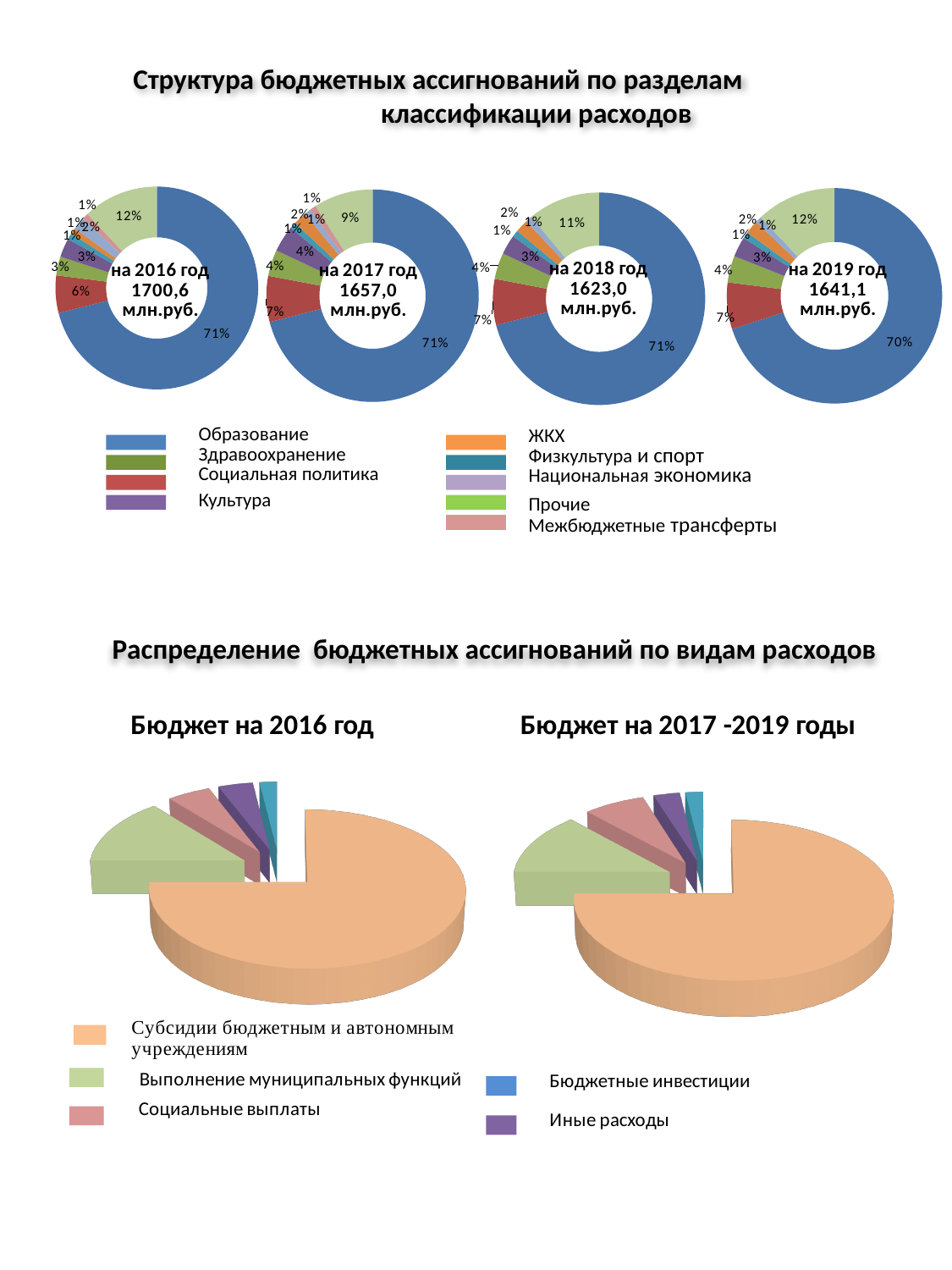

### Chart: на 2018 год
1623,0
млн.руб.

| Category | на 2018 год |
|---|---|
| образование - 70,9% | 0.7100000000000001 |
| социальная политика - 5,7% | 0.07000000000000002 |
| здравоохранение - 2,5% | 0.04000000000000001 |
| культура - 1,9% | 0.030000000000000002 |
| физкультура - 1,9% | 0.010000000000000002 |
| ЖКХ - 3,4% | 0.020000000000000004 |
| национальная экономика - 1,3% | 0.010000000000000002 |
| межбюджетные трансферты - 0,7% | 0.0 |
| прочие вопросы - 11,7% | 0.11 |
Структура бюджетных ассигнований по разделам                                 классификации расходов

### Chart: на 2017 год
1657,0
млн.руб.

| Category | на 2016 год |
|---|---|
| образование - 70,9% | 0.7100000000000001 |
| социальная политика - 5,7% | 0.07000000000000002 |
| здравоохранение - 2,5% | 0.04000000000000001 |
| культура - 1,9% | 0.04000000000000001 |
| физкультура - 1,9% | 0.010000000000000002 |
| ЖКХ - 3,4% | 0.020000000000000004 |
| национальная экономика - 1,3% | 0.010000000000000002 |
| межбюджетные трансферты - 0,7% | 0.010000000000000002 |
| прочие вопросы - 11,7% | 0.09000000000000001 |

### Chart: на 2016 год
1700,6
млн.руб.

| Category | на 2016 год |
|---|---|
| образование - 70,9% | 0.7100000000000001 |
| социальная политика - 5,7% | 0.060000000000000005 |
| здравоохранение - 2,5% | 0.030000000000000002 |
| культура - 1,9% | 0.030000000000000002 |
| физкультура - 1,9% | 0.010000000000000002 |
| ЖКХ - 3,4% | 0.010000000000000002 |
| национальная экономика - 1,3% | 0.020000000000000004 |
| межбюджетные трансферты - 0,7% | 0.010000000000000002 |
| прочие вопросы - 11,7% | 0.12000000000000001 |

### Chart: на 2019 год
1641,1
млн.руб.

| Category | на 2019 год |
|---|---|
| образование - 70,9% | 0.7000000000000001 |
| социальная политика - 5,7% | 0.07000000000000002 |
| здравоохранение - 2,5% | 0.04000000000000001 |
| культура - 1,9% | 0.030000000000000002 |
| физкультура - 1,9% | 0.010000000000000002 |
| ЖКХ - 3,4% | 0.020000000000000004 |
| национальная экономика - 1,3% | 0.010000000000000002 |
| межбюджетные трансферты | 0.0 |
| прочие вопросы - 11,7% | 0.12000000000000001 |
Образование
ЖКХ

Здравоохранение

Физкультура и спорт

Социальная политика

Национальная экономика

Культура

Прочие

Межбюджетные трансферты

# Распределение  бюджетных ассигнований по видам расходов

[unsupported chart]

[unsupported chart]